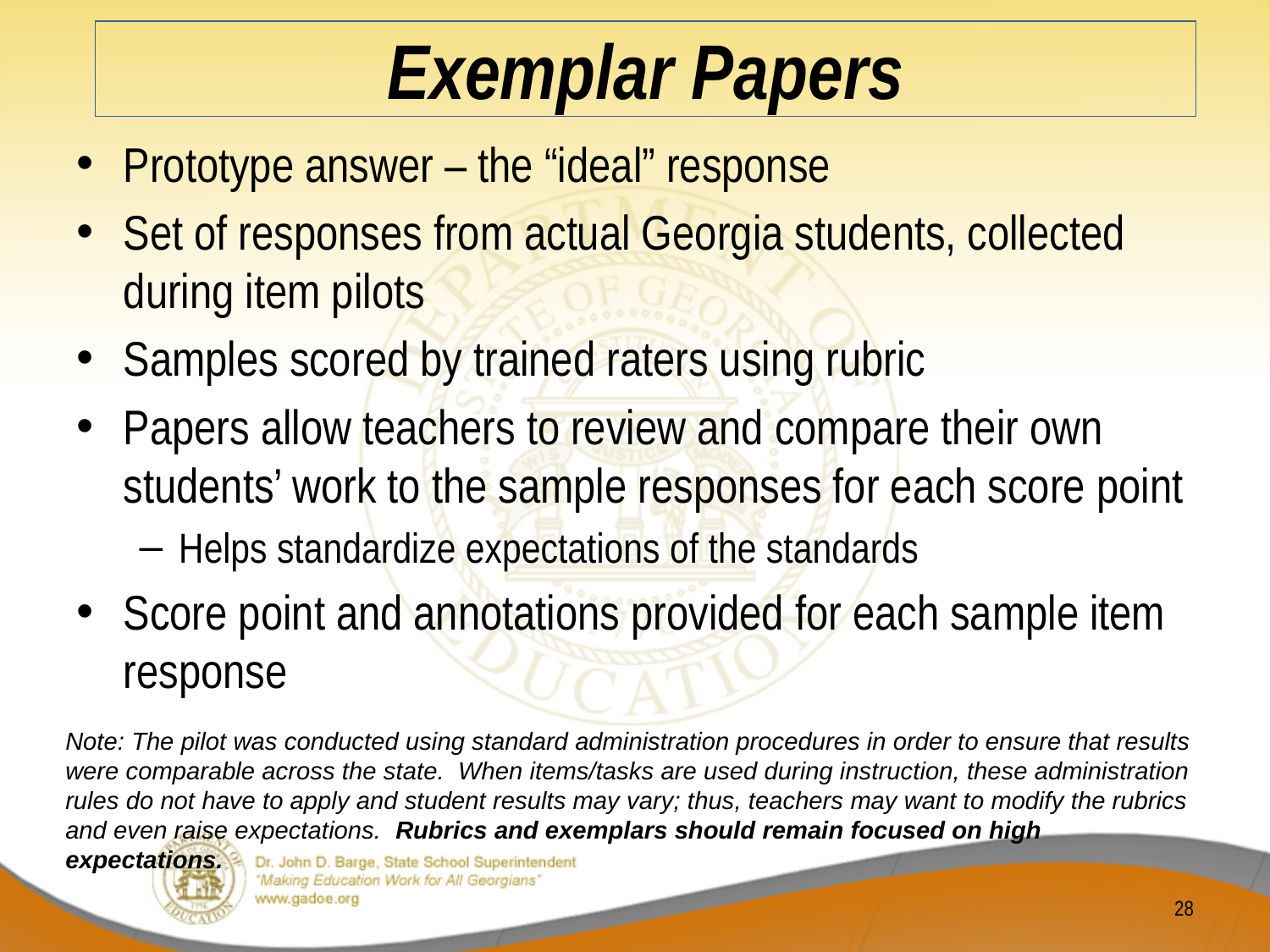

# Exemplar Papers
Prototype answer – the “ideal” response
Set of responses from actual Georgia students, collected during item pilots
Samples scored by trained raters using rubric
Papers allow teachers to review and compare their own students’ work to the sample responses for each score point
Helps standardize expectations of the standards
Score point and annotations provided for each sample item response

Note: The pilot was conducted using standard administration procedures in order to ensure that results were comparable across the state.  When items/tasks are used during instruction, these administration rules do not have to apply and student results may vary; thus, teachers may want to modify the rubrics and even raise expectations.  Rubrics and exemplars should remain focused on high expectations.
28